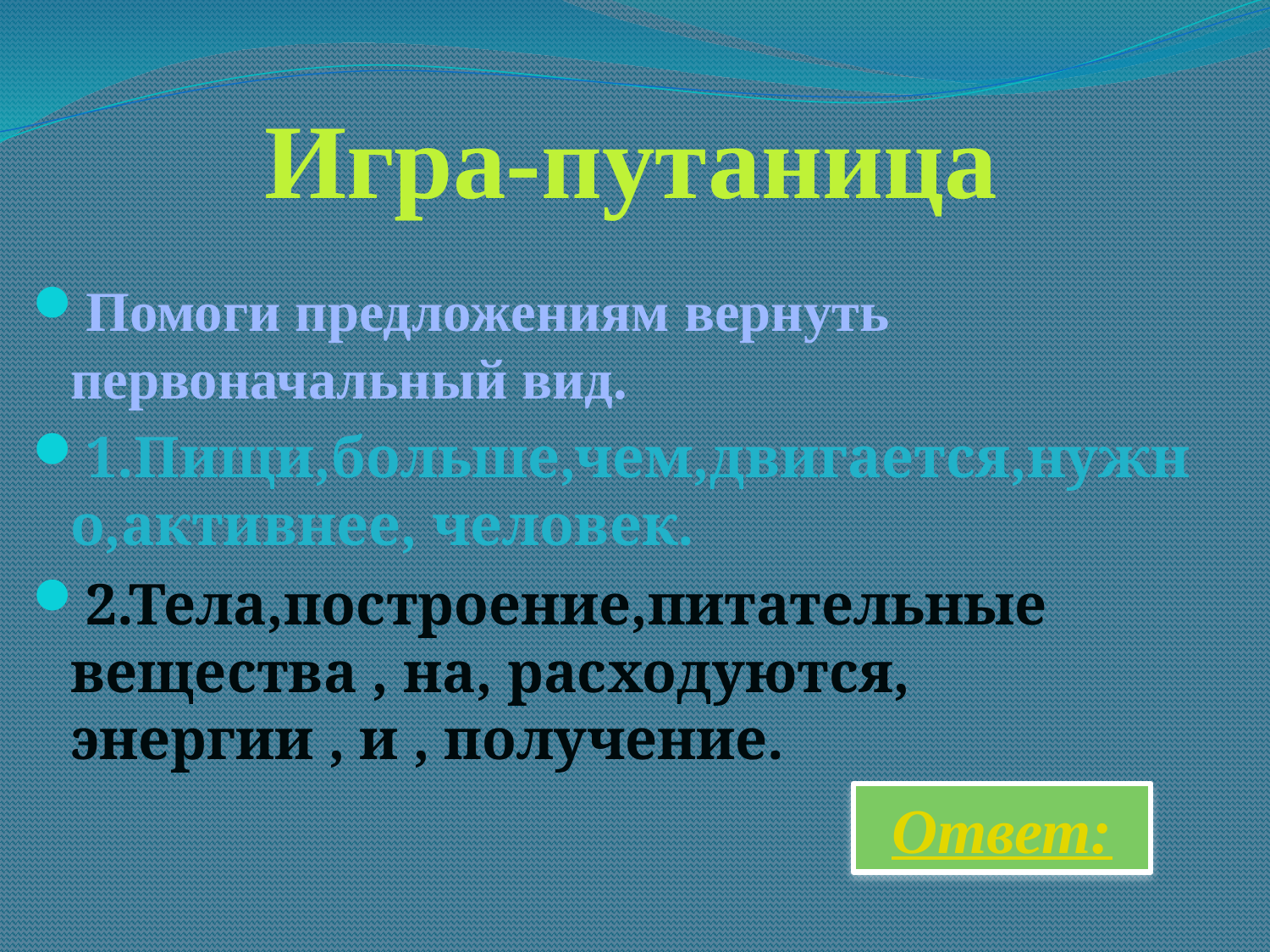

# Игра-путаница
Помоги предложениям вернуть первоначальный вид.
1.Пищи,больше,чем,двигается,нужно,активнее, человек.
2.Тела,построение,питательные вещества , на, расходуются, энергии , и , получение.
Ответ: